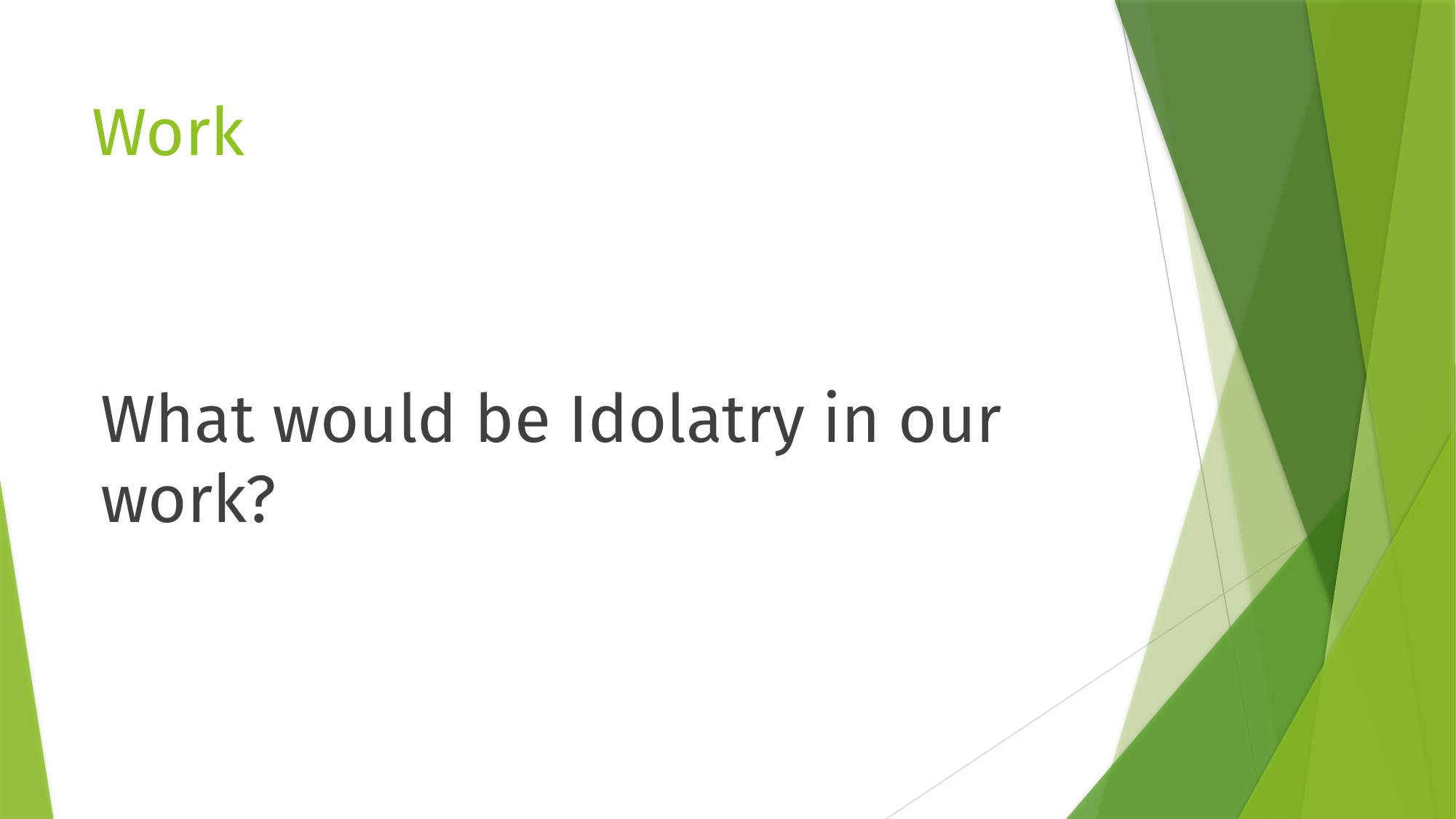

# Work
What would be Idolatry in our work?